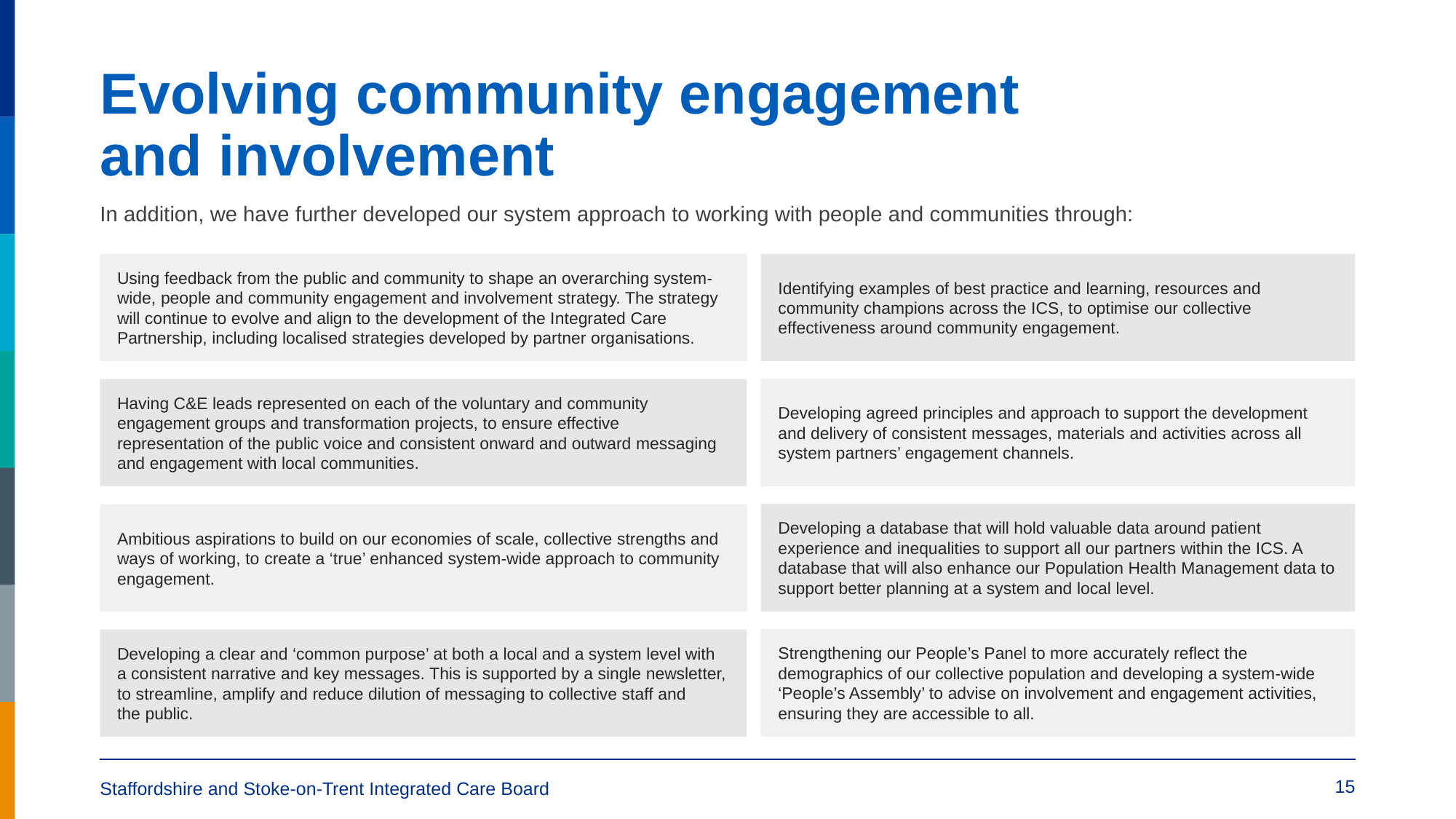

# Evolving community engagement and involvement
In addition, we have further developed our system approach to working with people and communities through:

Using feedback from the public and community to shape an overarching system-wide, people and community engagement and involvement strategy. The strategy will continue to evolve and align to the development of the Integrated Care Partnership, including localised strategies developed by partner organisations.
Identifying examples of best practice and learning, resources and community champions across the ICS, to optimise our collective effectiveness around community engagement.
Developing agreed principles and approach to support the development and delivery of consistent messages, materials and activities across all system partners’ engagement channels.
Having C&E leads represented on each of the voluntary and community engagement groups and transformation projects, to ensure effective representation of the public voice and consistent onward and outward messaging and engagement with local communities.
Developing a database that will hold valuable data around patient experience and inequalities to support all our partners within the ICS. A database that will also enhance our Population Health Management data to support better planning at a system and local level.
Ambitious aspirations to build on our economies of scale, collective strengths and ways of working, to create a ‘true’ enhanced system-wide approach to community engagement.
Strengthening our People’s Panel to more accurately reflect the demographics of our collective population and developing a system-wide ‘People’s Assembly’ to advise on involvement and engagement activities, ensuring they are accessible to all.
Developing a clear and ‘common purpose’ at both a local and a system level with
a consistent narrative and key messages. This is supported by a single newsletter, to streamline, amplify and reduce dilution of messaging to collective staff and
the public.
15
Staffordshire and Stoke-on-Trent Integrated Care Board